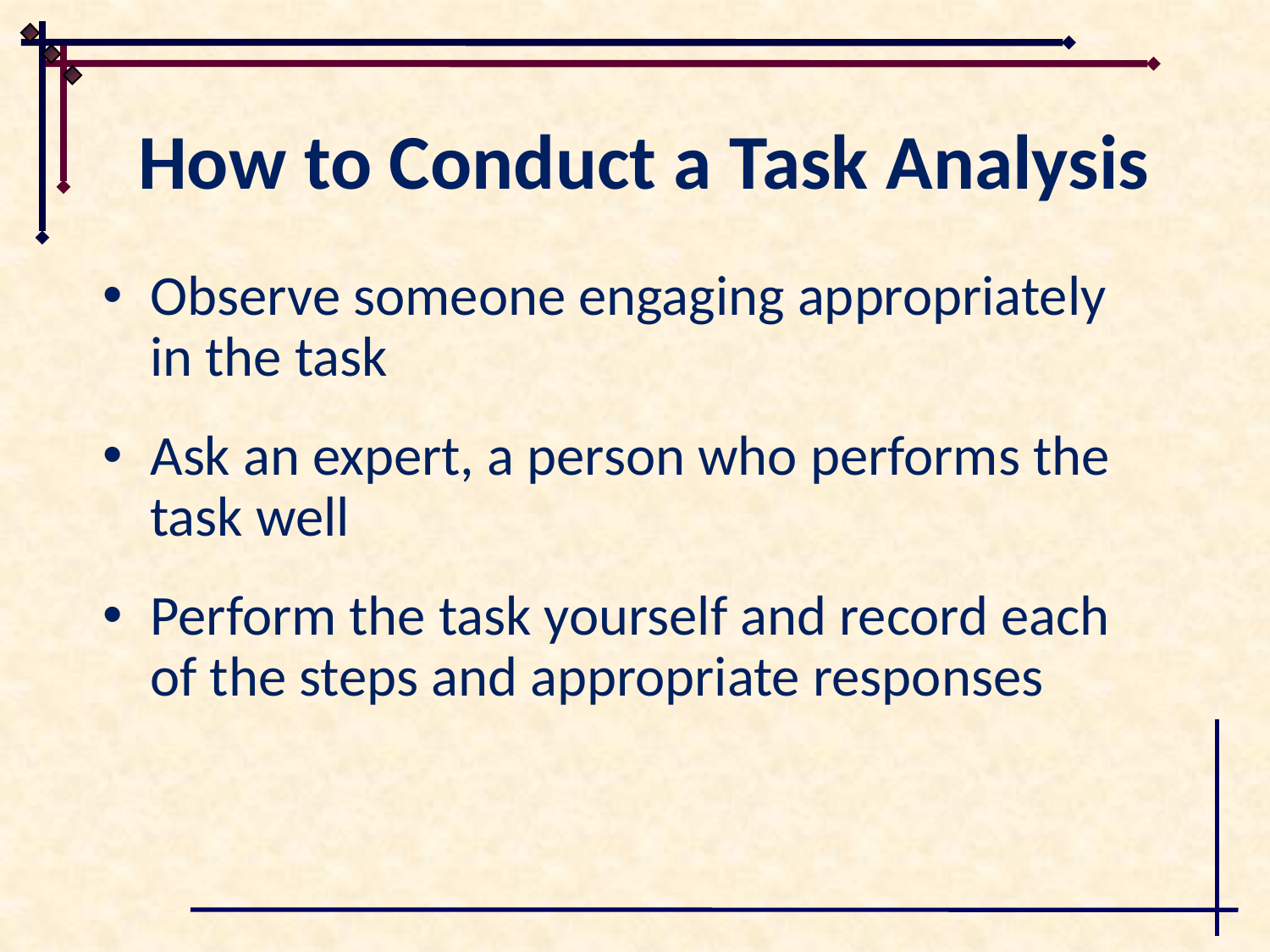

# How to Conduct a Task Analysis
Observe someone engaging appropriately in the task

Ask an expert, a person who performs the task well

Perform the task yourself and record each of the steps and appropriate responses